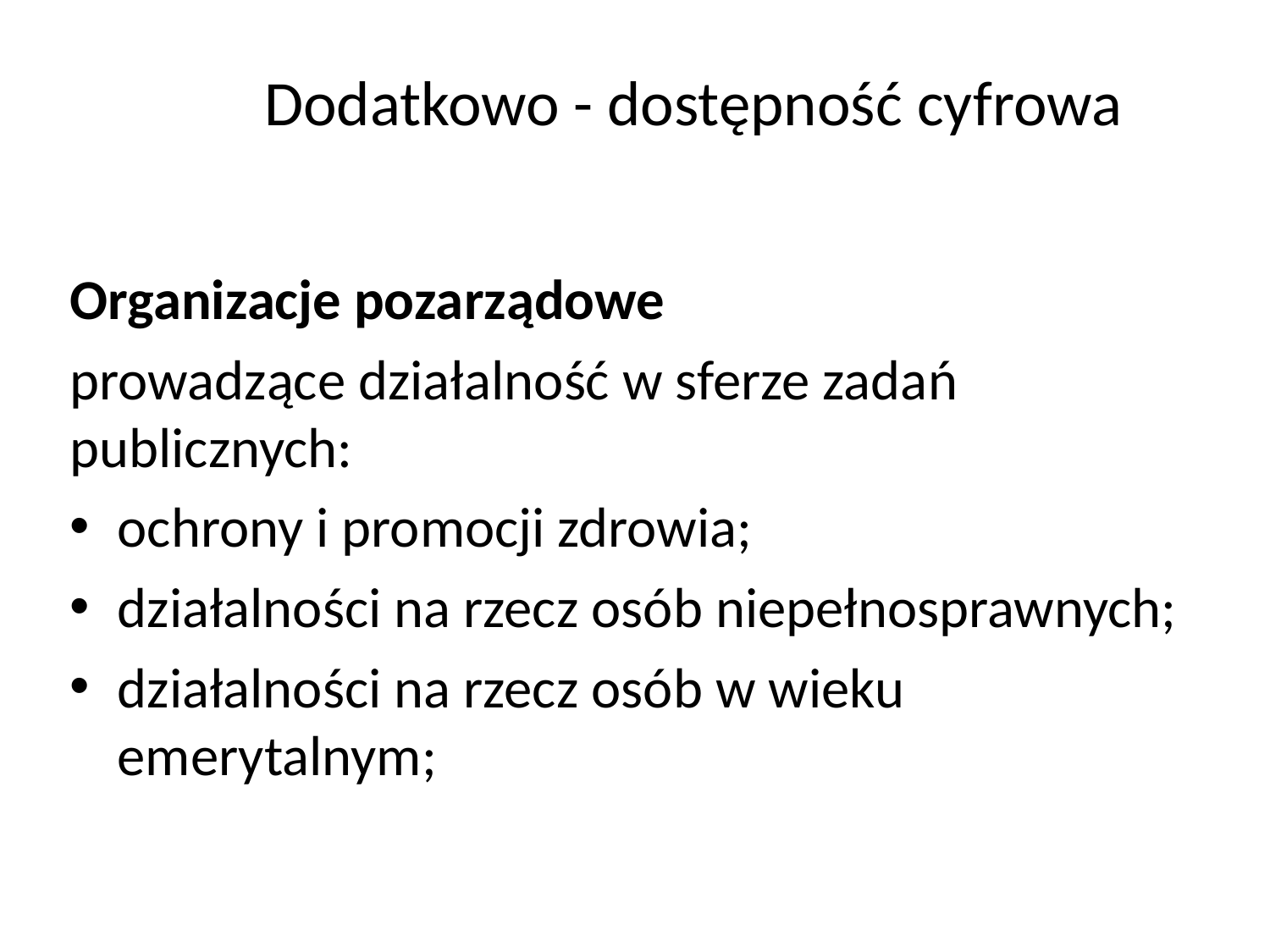

# Dodatkowo - dostępność cyfrowa
Organizacje pozarządowe
prowadzące działalność w sferze zadań publicznych:
ochrony i promocji zdrowia;
działalności na rzecz osób niepełnosprawnych;
działalności na rzecz osób w wieku emerytalnym;